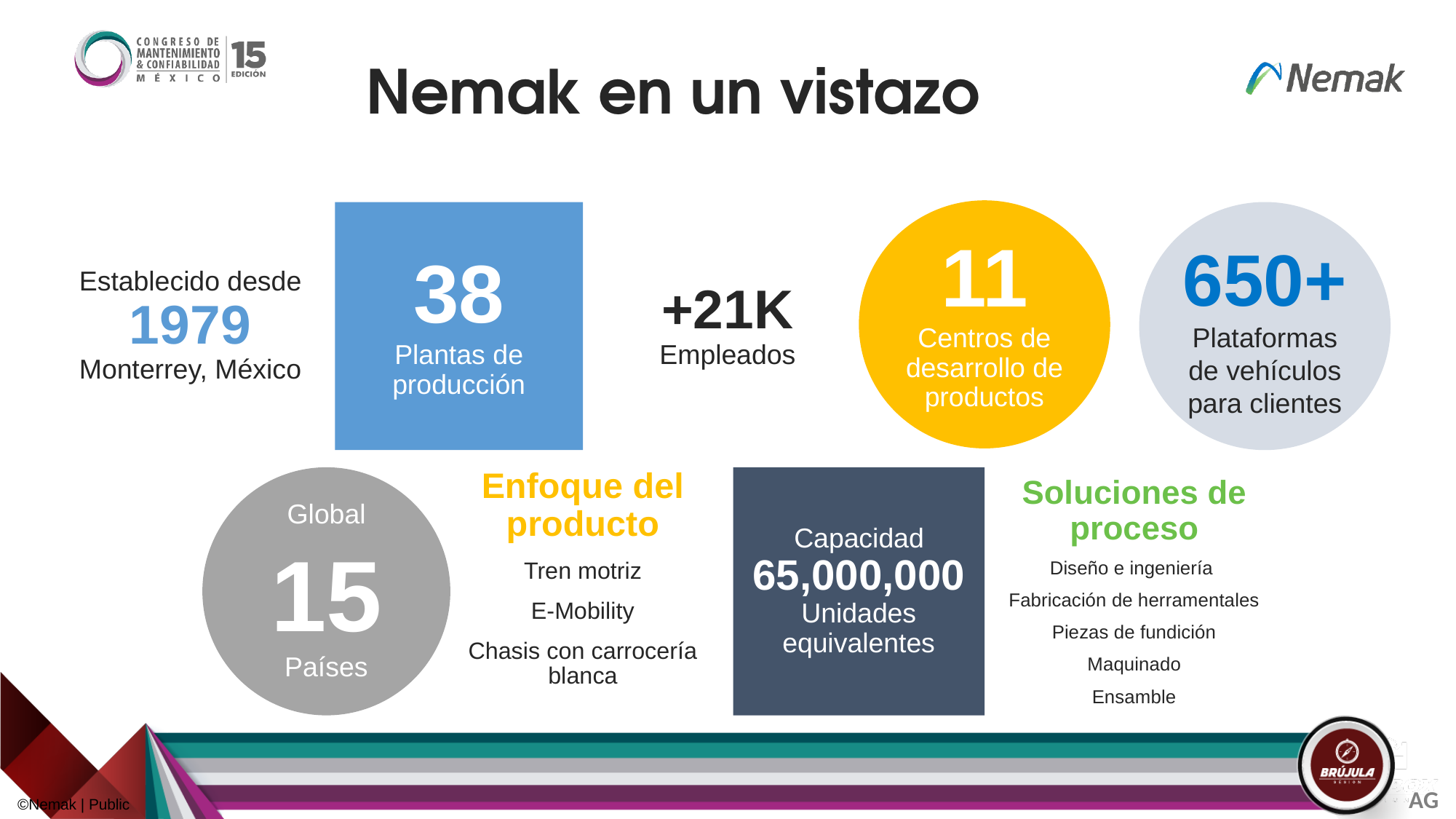

# Nemak en un vistazo
11
Centros de desarrollo de productos
38
Plantas de producción
Establecido desde
1979
Monterrey, México
+21K
Empleados
650+
Plataformas de vehículos para clientes
Global
15
Países
Enfoque del producto
Tren motriz
E-Mobility
Chasis con carrocería blanca
Capacidad
65,000,000
Unidades equivalentes
Soluciones de proceso
Diseño e ingeniería
Fabricación de herramentales
Piezas de fundición
Maquinado
Ensamble
AG